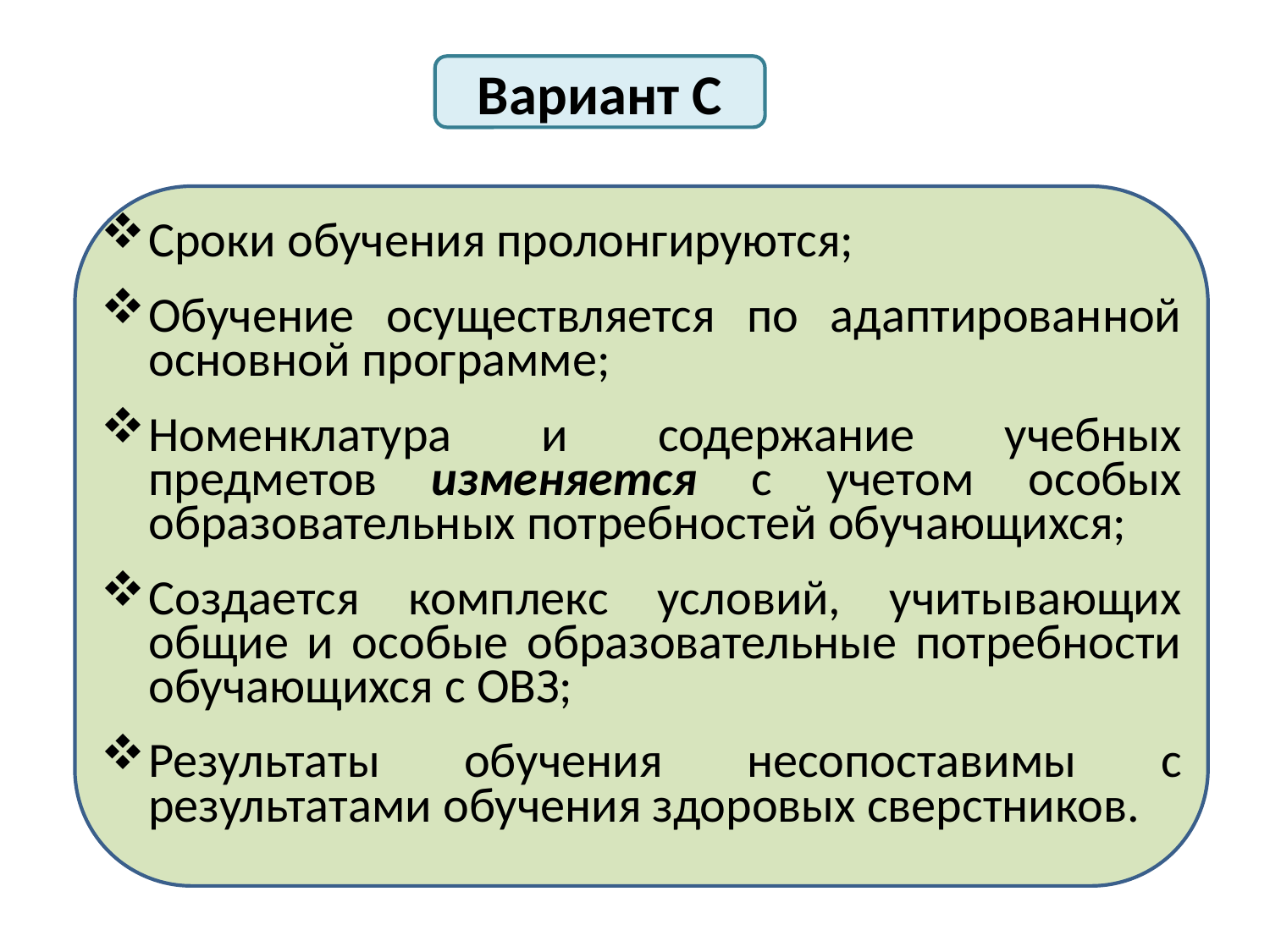

Вариант С

Сроки обучения пролонгируются;
Обучение осуществляется по адаптированной основной программе;
Номенклатура и содержание учебных предметов изменяется с учетом особых образовательных потребностей обучающихся;
Создается комплекс условий, учитывающих общие и особые образовательные потребности обучающихся с ОВЗ;
Результаты обучения несопоставимы с результатами обучения здоровых сверстников.